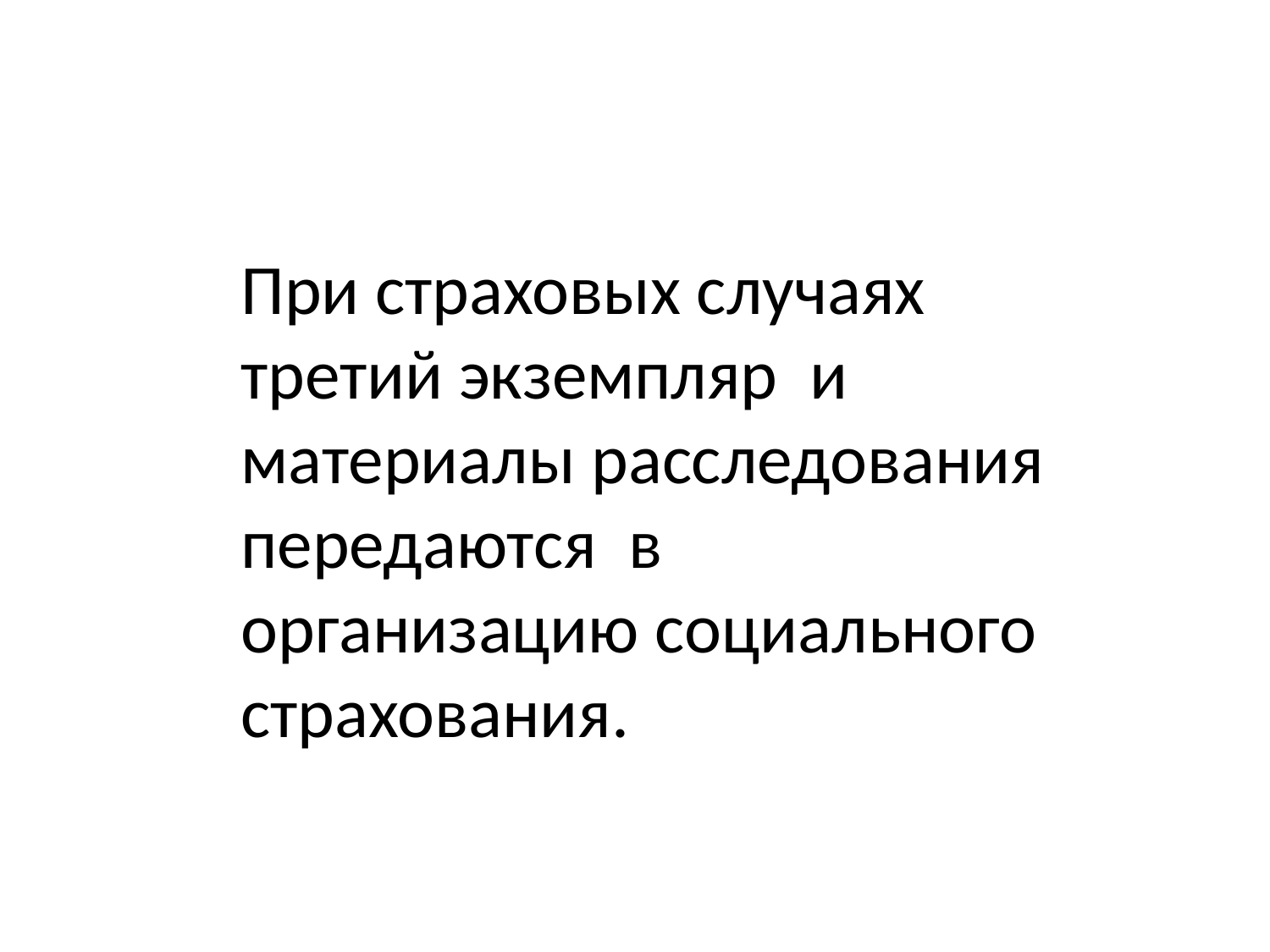

#

При страховых случаях третий экземпляр  и материалы расследования передаются  в организацию социального страхования.